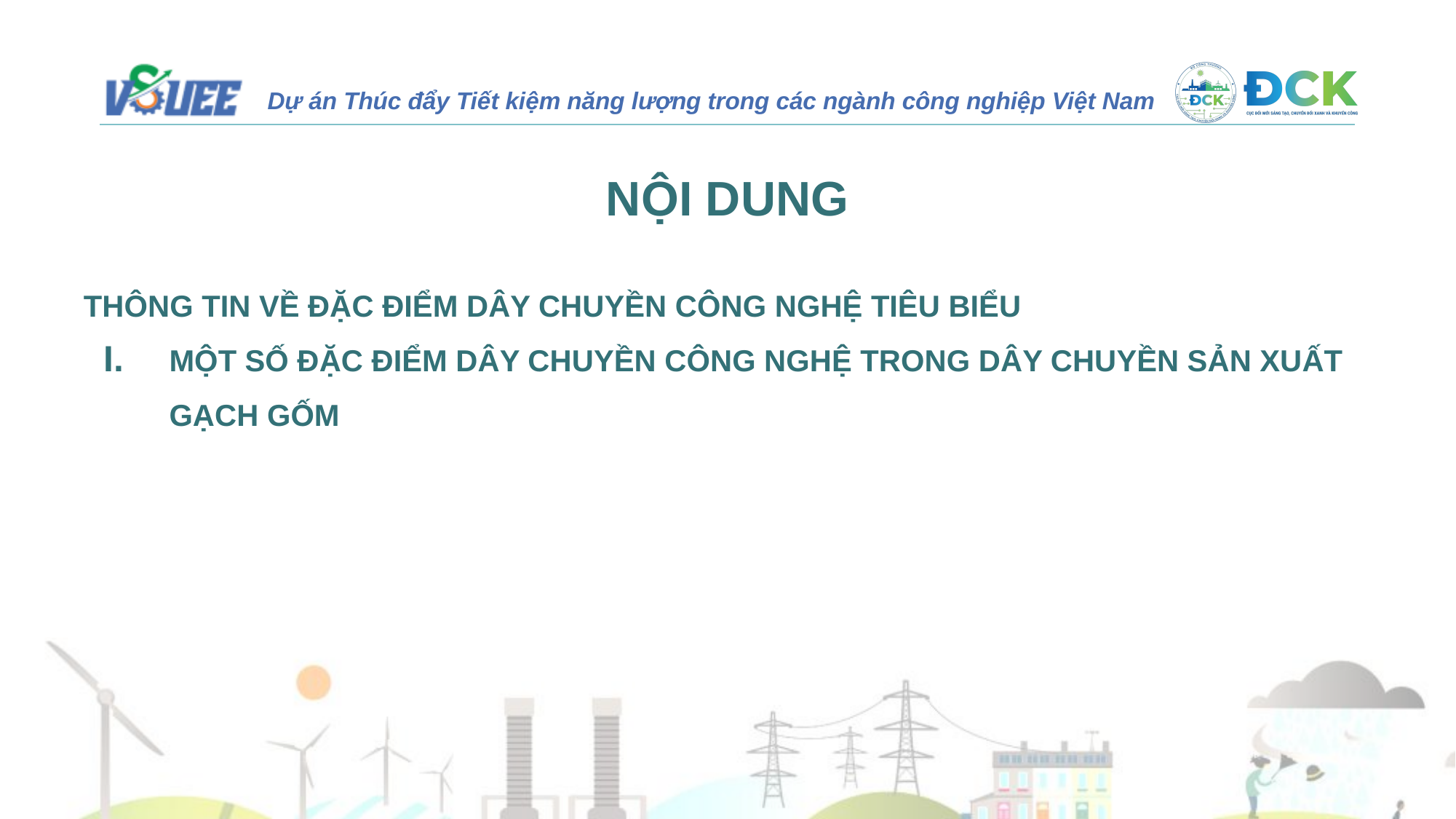

NỘI DUNG
THÔNG TIN VỀ ĐẶC ĐIỂM DÂY CHUYỀN CÔNG NGHỆ TIÊU BIỂU
MỘT SỐ ĐẶC ĐIỂM DÂY CHUYỀN CÔNG NGHỆ TRONG DÂY CHUYỀN SẢN XUẤT GẠCH GỐM